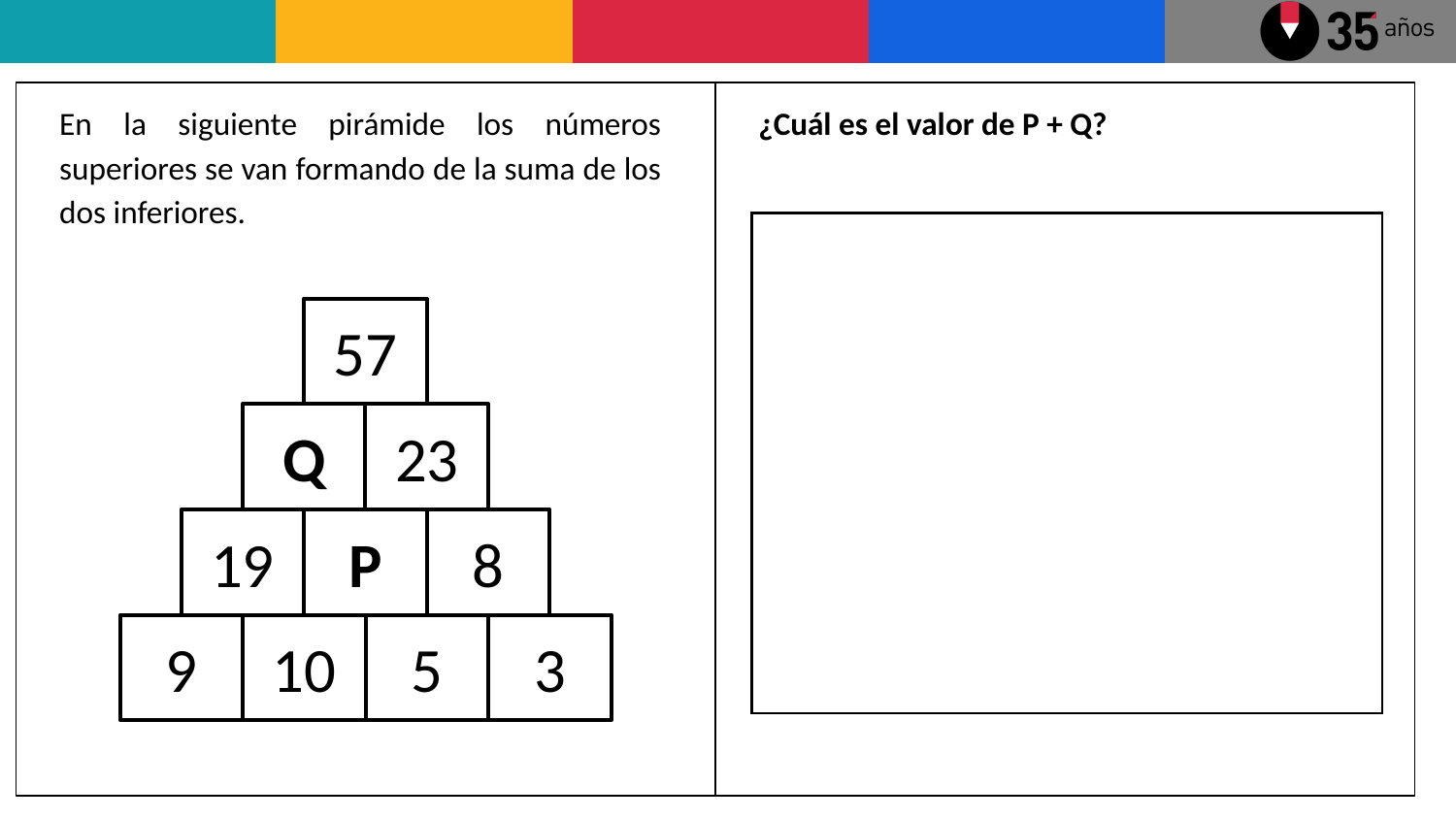

En la siguiente pirámide los números superiores se van formando de la suma de los dos inferiores.

¿Cuál es el valor de P + Q?

|  |
| --- |
57
Q
23
19
P
8
9
10
5
3